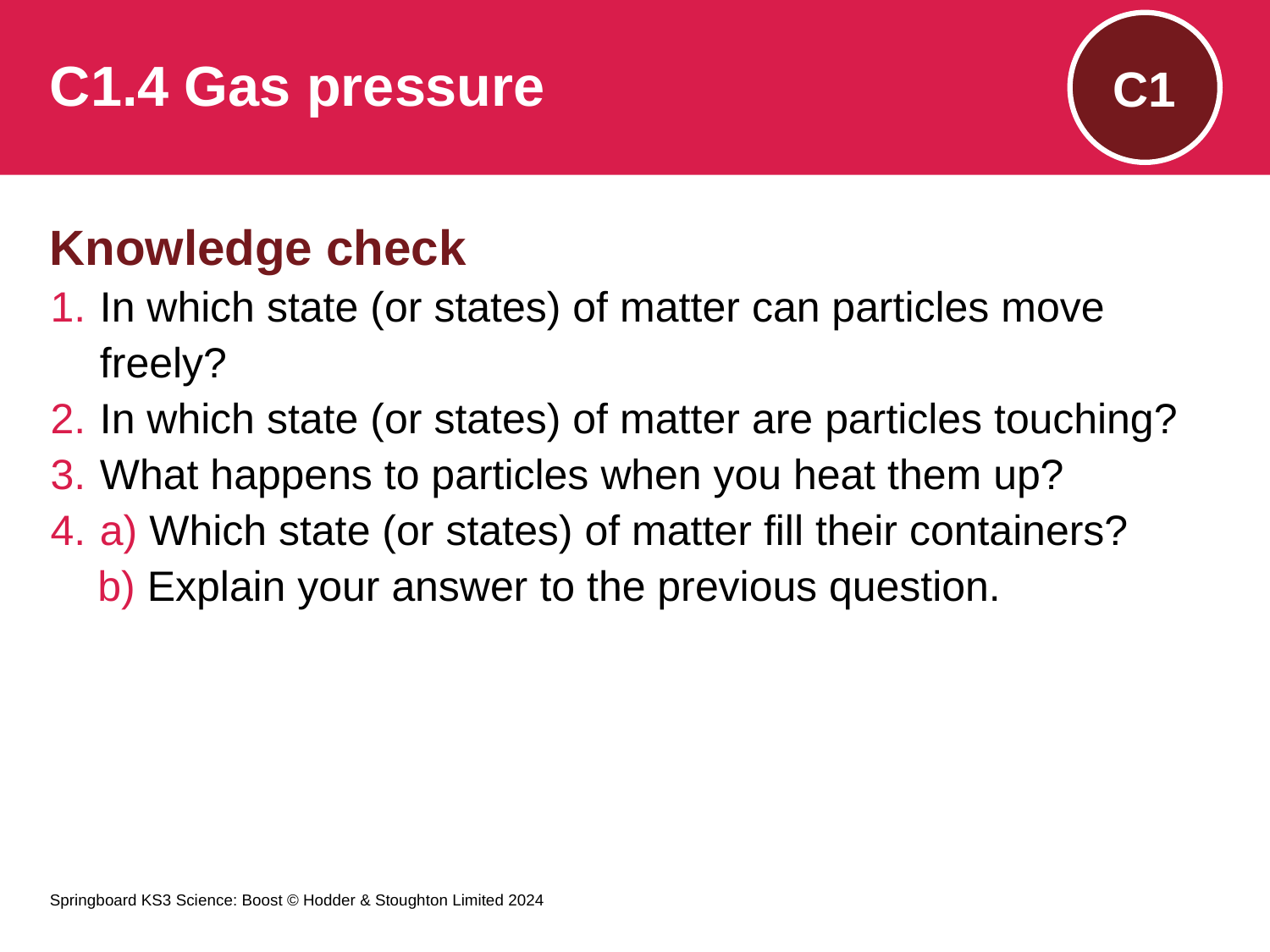

# C1.4 Gas pressure
C1
Knowledge check
In which state (or states) of matter can particles move freely?
In which state (or states) of matter are particles touching?
What happens to particles when you heat them up?
a) Which state (or states) of matter fill their containers?
b) Explain your answer to the previous question.

Springboard KS3 Science: Boost © Hodder & Stoughton Limited 2024